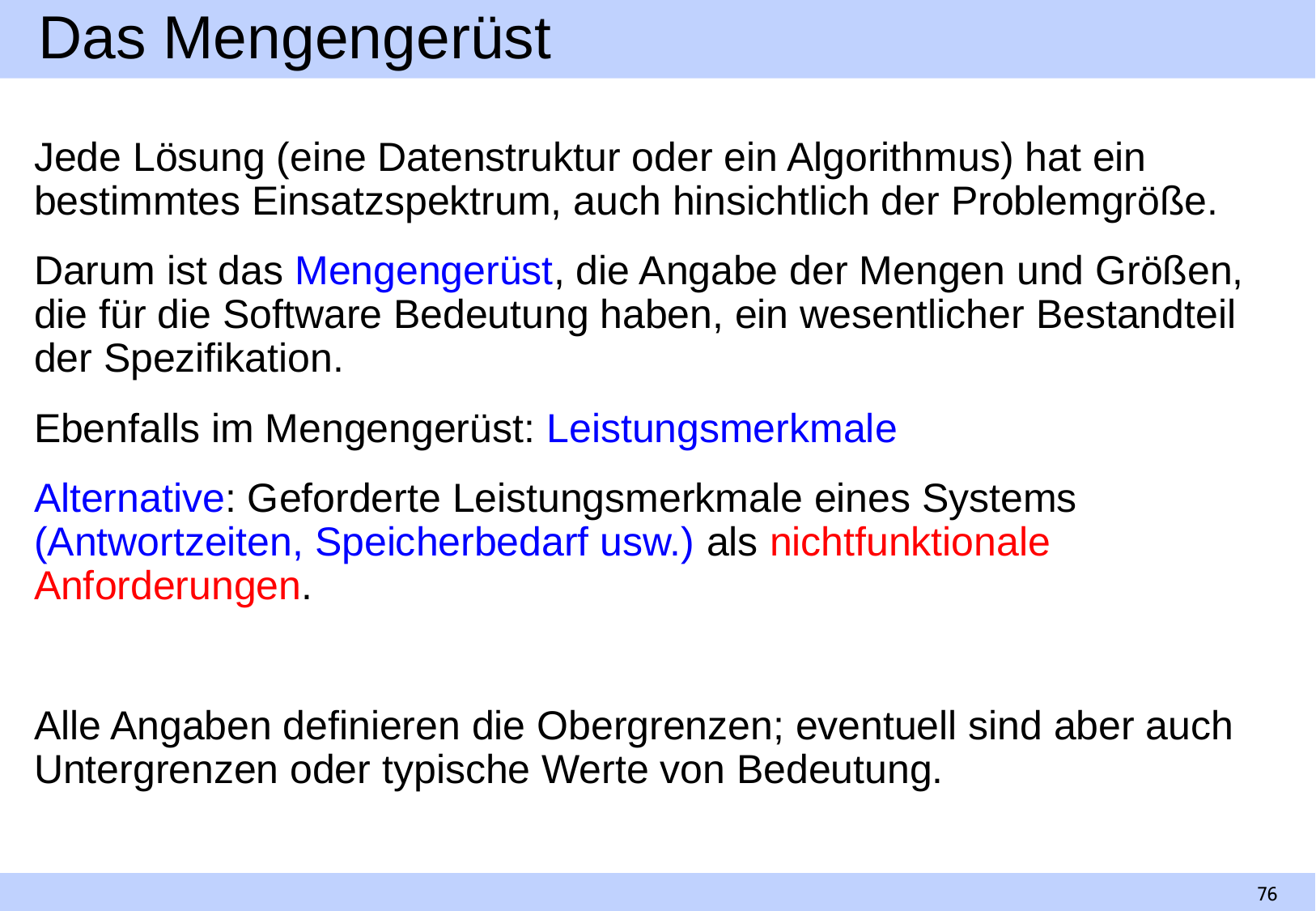

# Das Mengengerüst
Jede Lösung (eine Datenstruktur oder ein Algorithmus) hat ein bestimmtes Einsatzspektrum, auch hinsichtlich der Problemgröße.
Darum ist das Mengengerüst, die Angabe der Mengen und Größen, die für die Software Bedeutung haben, ein wesentlicher Bestandteil der Spezifikation.
Ebenfalls im Mengengerüst: Leistungsmerkmale
Alternative: Geforderte Leistungsmerkmale eines Systems (Antwortzeiten, Speicherbedarf usw.) als nichtfunktionale Anforderungen.

Alle Angaben definieren die Obergrenzen; eventuell sind aber auch Untergrenzen oder typische Werte von Bedeutung.

76